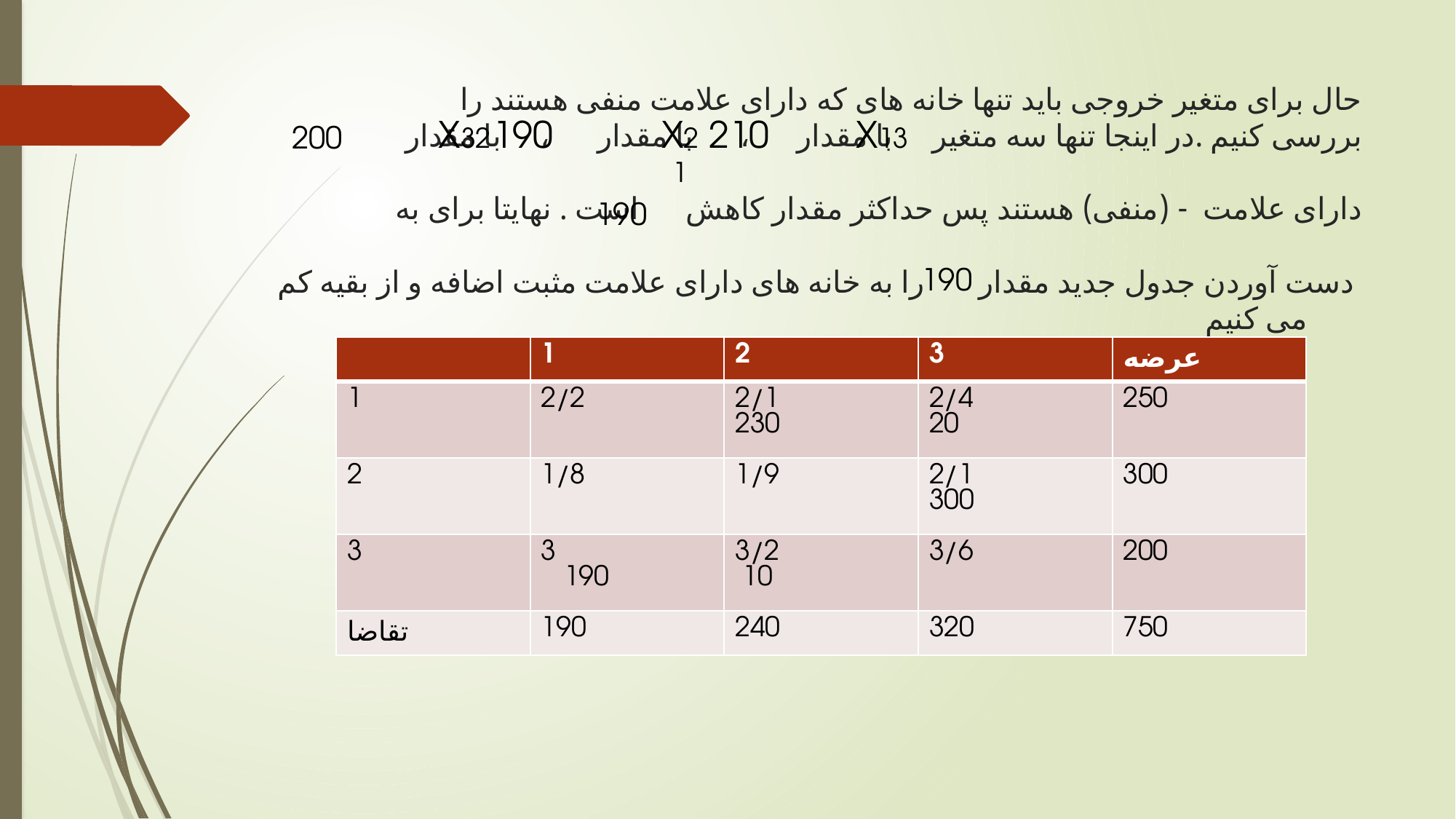

# حال برای متغیر خروجی باید تنها خانه های که دارای علامت منفی هستند را بررسی کنیم .در اینجا تنها سه متغیر     با مقدار      ،      با مقدار      ،     با مقدار دارای علامت  - (منفی) هستند پس حداکثر مقدار کاهش      است . نهایتا برای به دست آوردن جدول جدید مقدار       را به خانه های دارای علامت مثبت اضافه و از بقیه کم می کنیم
X13
X32
190
X21
210
200
190
190
|  | 1 | 2 | 3 | عرضه |
| --- | --- | --- | --- | --- |
| 1 | 2/2 | 2/1 230 | 2/4 20 | 250 |
| 2 | 1/8 | 1/9 | 2/1 300 | 300 |
| 3 | 3 190 | 3/2 10 | 3/6 | 200 |
| تقاضا | 190 | 240 | 320 | 750 |